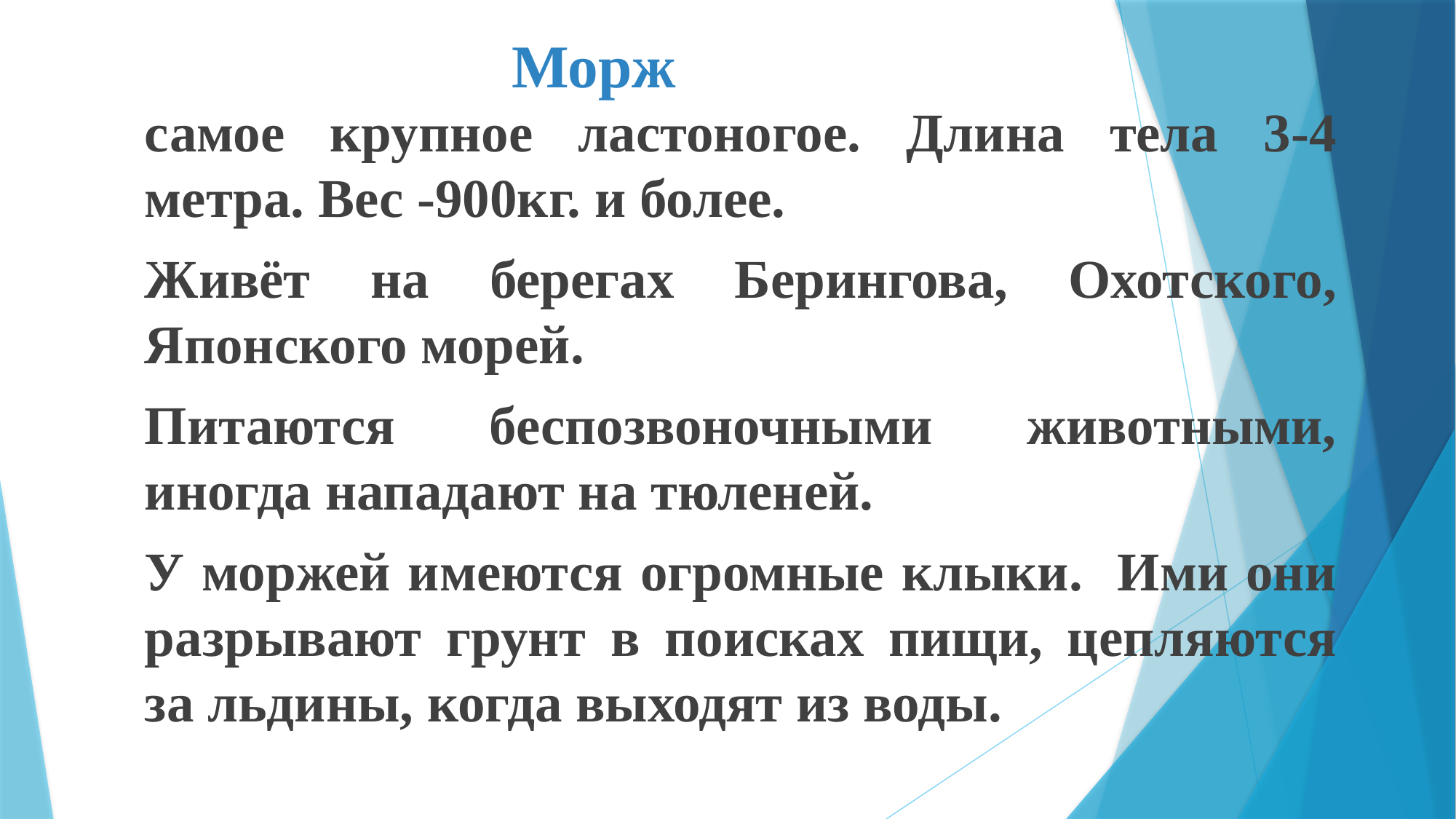

# Морж
самое крупное ластоногое. Длина тела 3-4 метра. Вес -900кг. и более.
Живёт на берегах Берингова, Охотского, Японского морей.
Питаются беспозвоночными животными, иногда нападают на тюленей.
У моржей имеются огромные клыки.  Ими они разрывают грунт в поисках пищи, цепляются за льдины, когда выходят из воды.